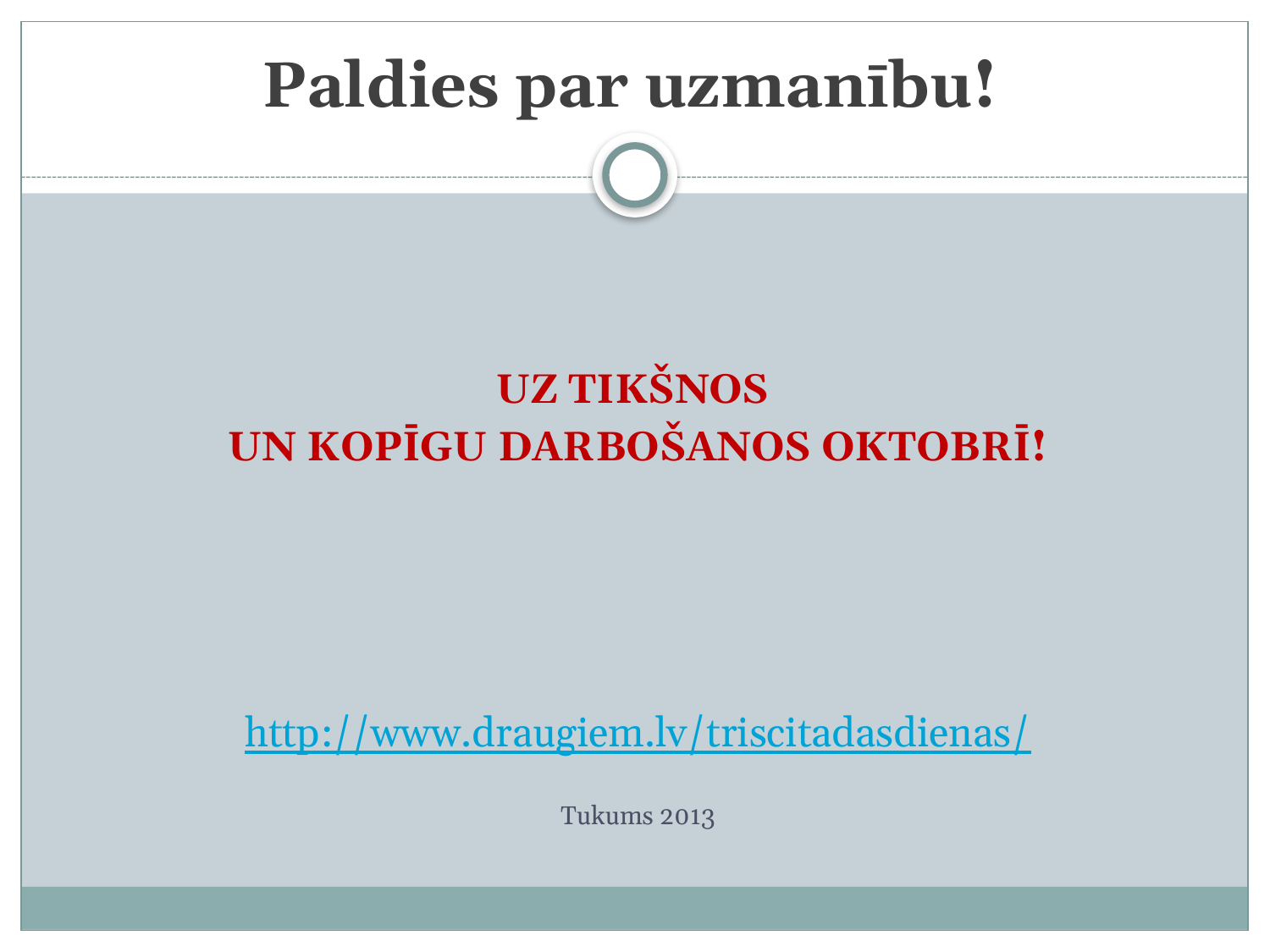

Paldies par uzmanību!
UZ TIKŠNOS
UN KOPĪGU DARBOŠANOS OKTOBRĪ!

http://www.draugiem.lv/triscitadasdienas/

Tukums 2013